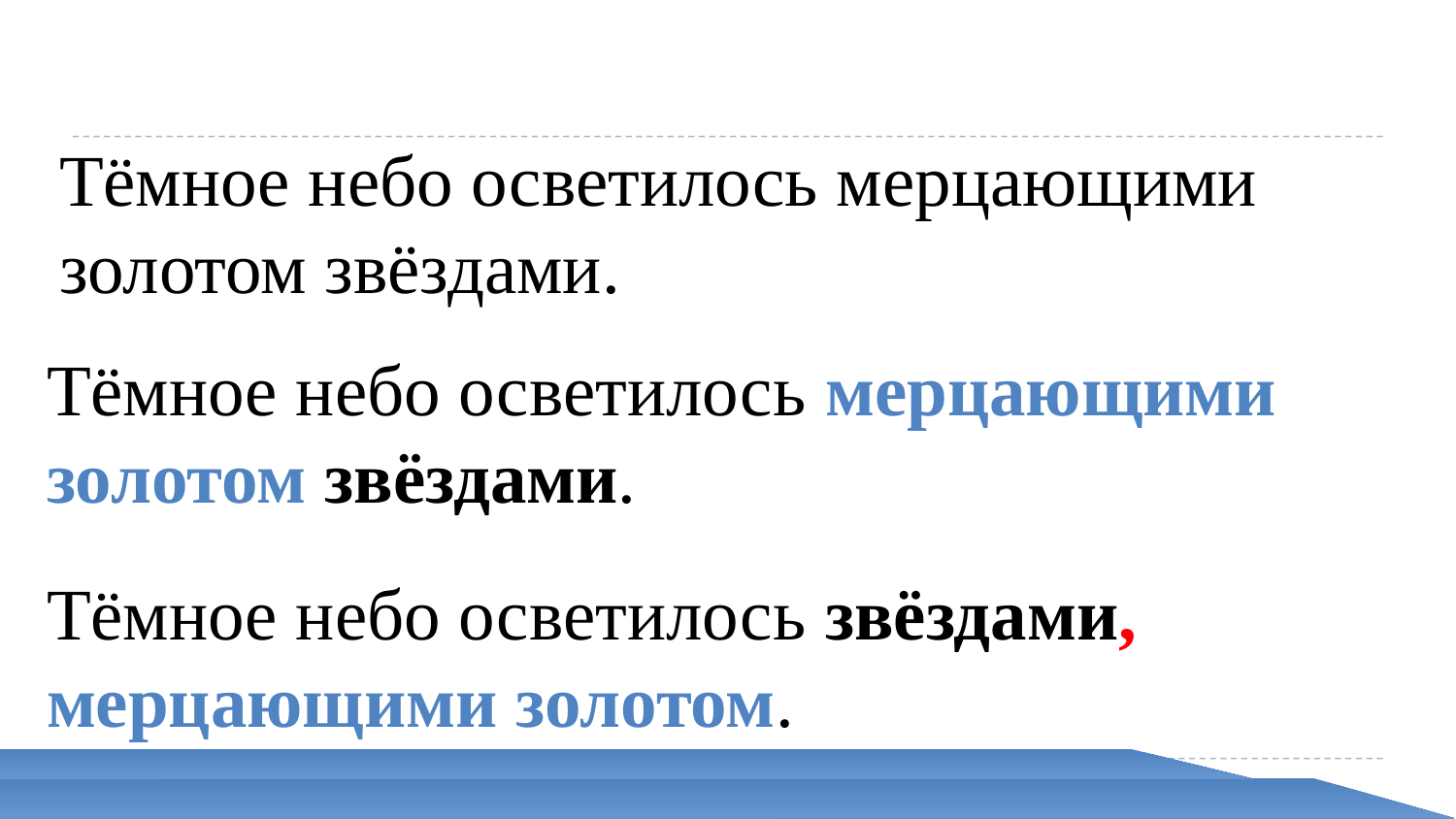

Санкт-Петербургская академия постдипломного педагогического образования
Тёмное небо осветилось мерцающими золотом звёздами.
Тёмное небо осветилось мерцающими золотом звёздами.
Тёмное небо осветилось звёздами, мерцающими золотом.
,